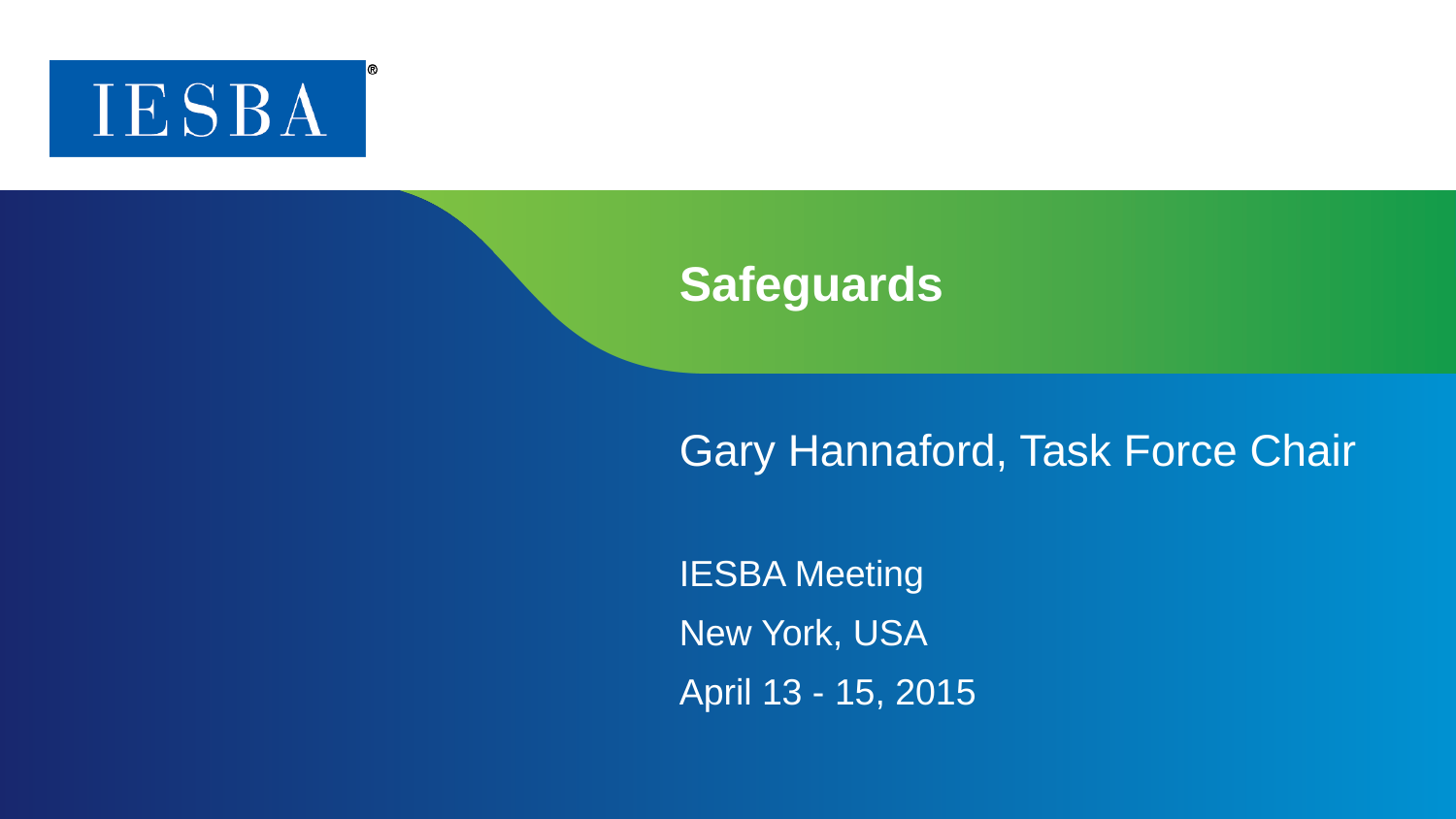

# Safeguards
Gary Hannaford, Task Force Chair

IESBA Meeting
New York, USA
April 13 - 15, 2015